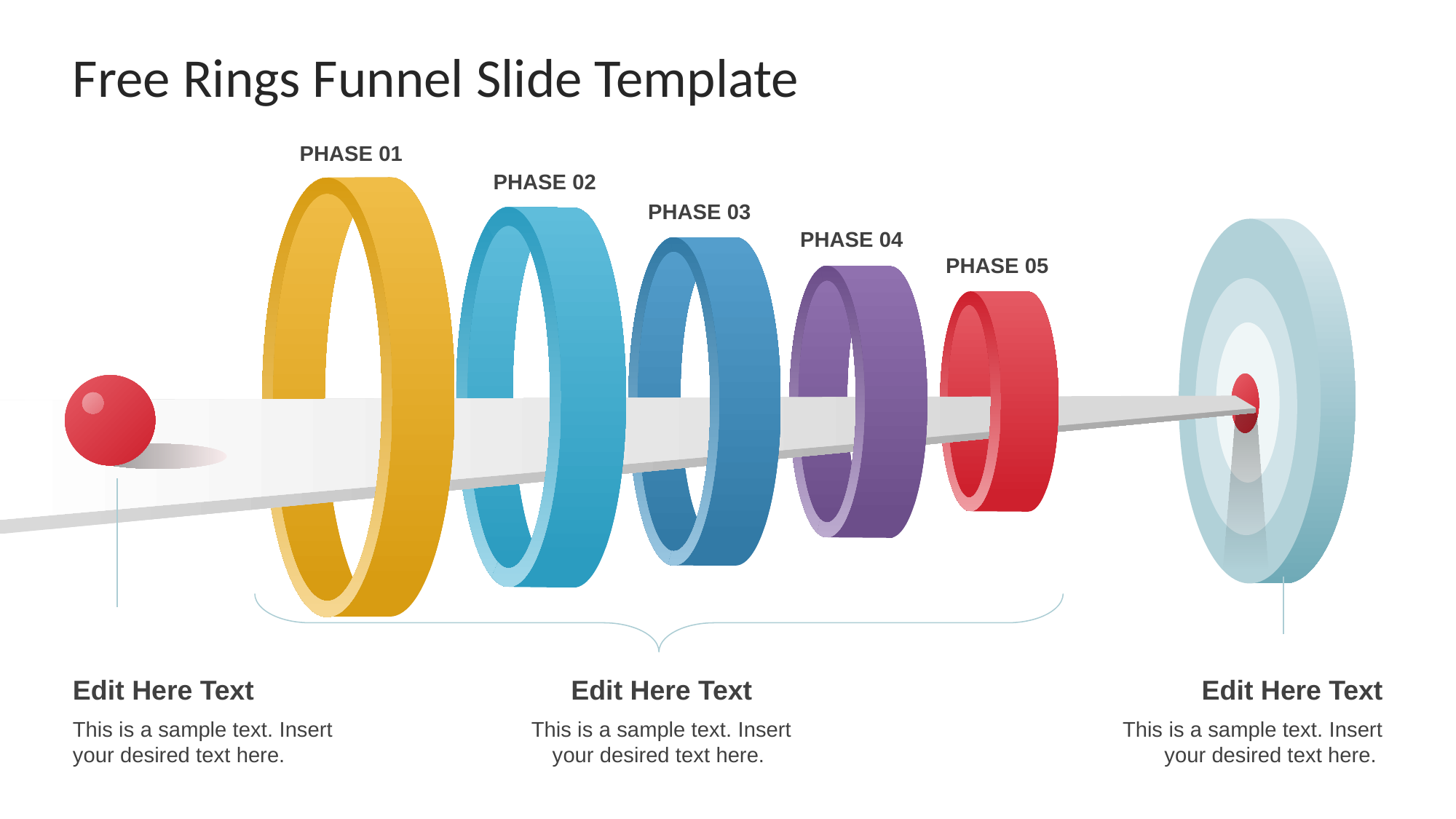

# Free Rings Funnel Slide Template
PHASE 01
PHASE 02

PHASE 03

PHASE 04

PHASE 05

Edit Here Text
This is a sample text. Insert your desired text here.
Edit Here Text
This is a sample text. Insert your desired text here.
Edit Here Text
This is a sample text. Insert your desired text here.